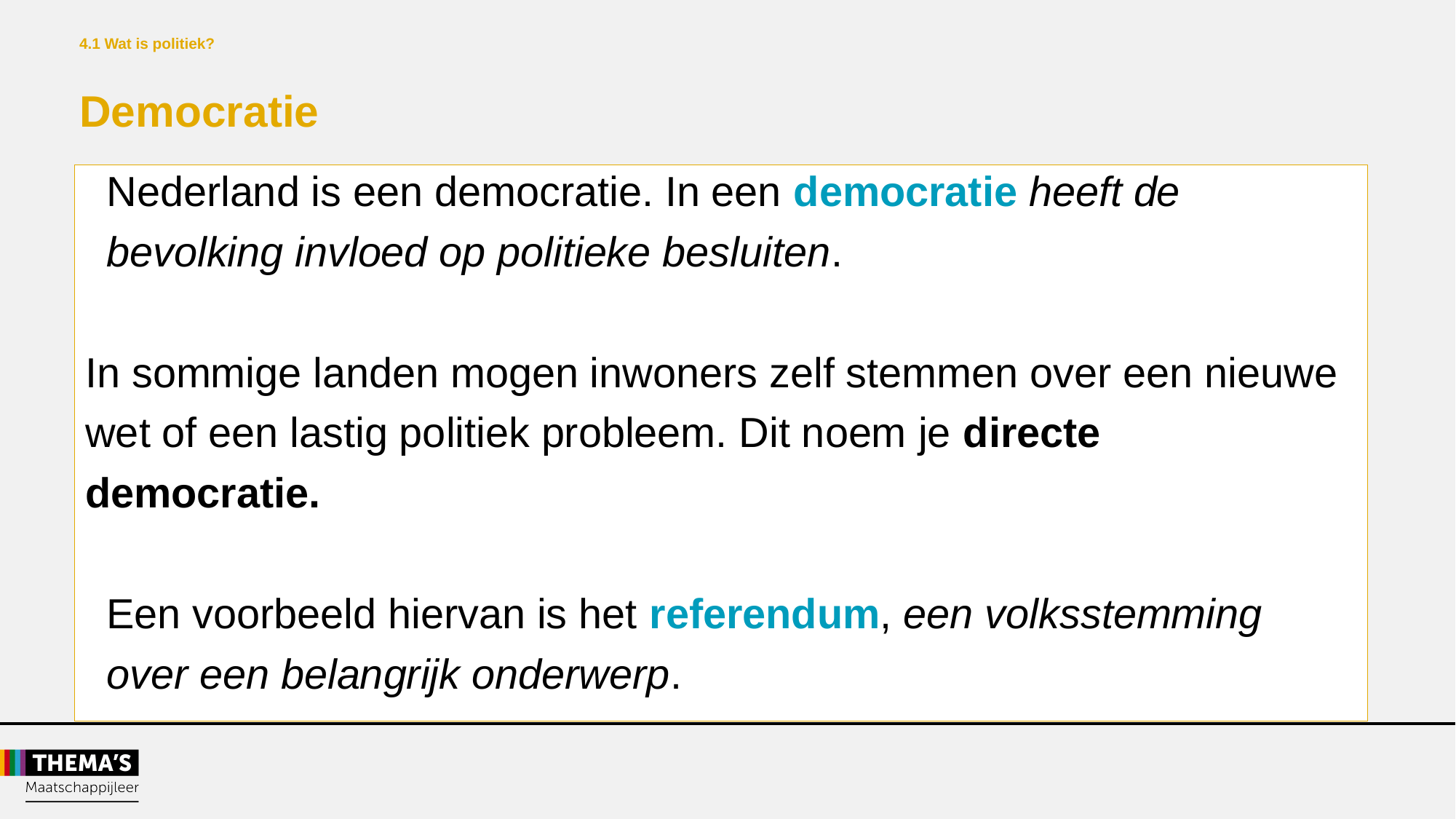

4.1 Wat is politiek?
Democratie
Nederland is een democratie. In een democratie heeft de
bevolking invloed op politieke besluiten.

In sommige landen mogen inwoners zelf stemmen over een nieuwe
wet of een lastig politiek probleem. Dit noem je directe
democratie.

Een voorbeeld hiervan is het referendum, een volksstemming
over een belangrijk onderwerp.